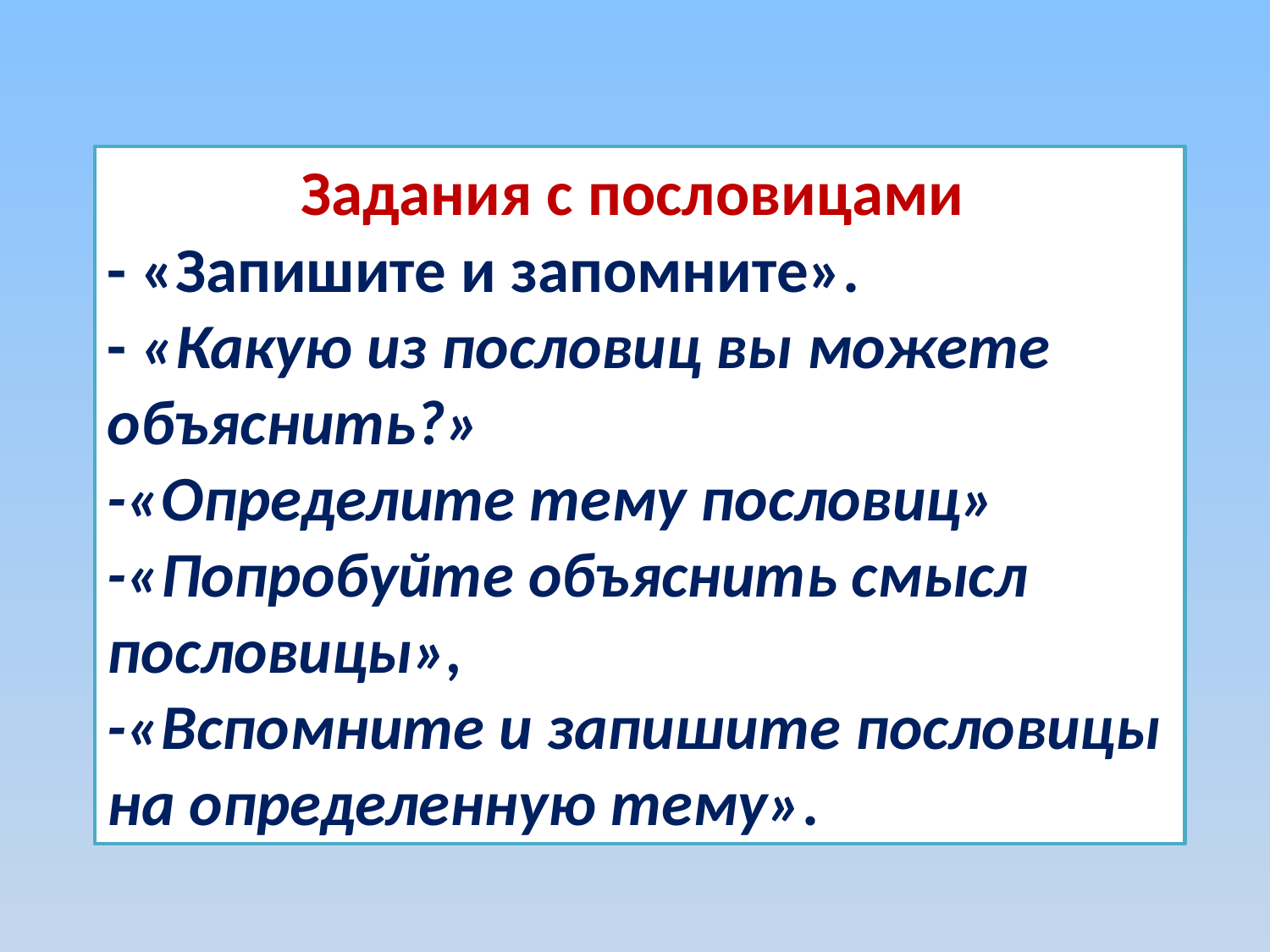

Задания с пословицами
- «Запишите и запомните».
- «Какую из пословиц вы можете объяснить?»
-«Определите тему пословиц»
-«Попробуйте объяснить смысл пословицы»,
-«Вспомните и запишите пословицы на определенную тему».